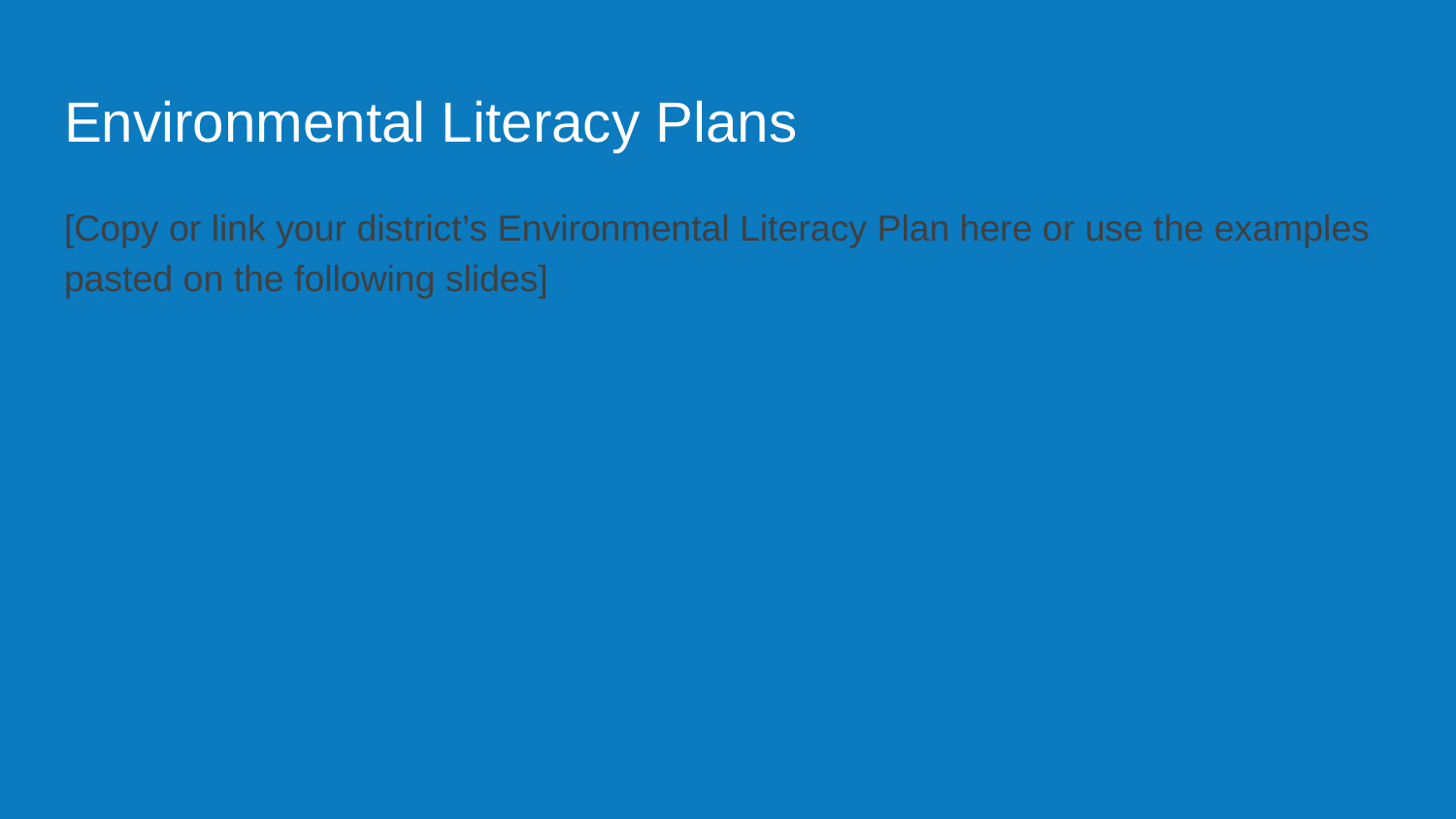

# Environmental Literacy Plans
[Copy or link your district’s Environmental Literacy Plan here or use the examples pasted on the following slides]